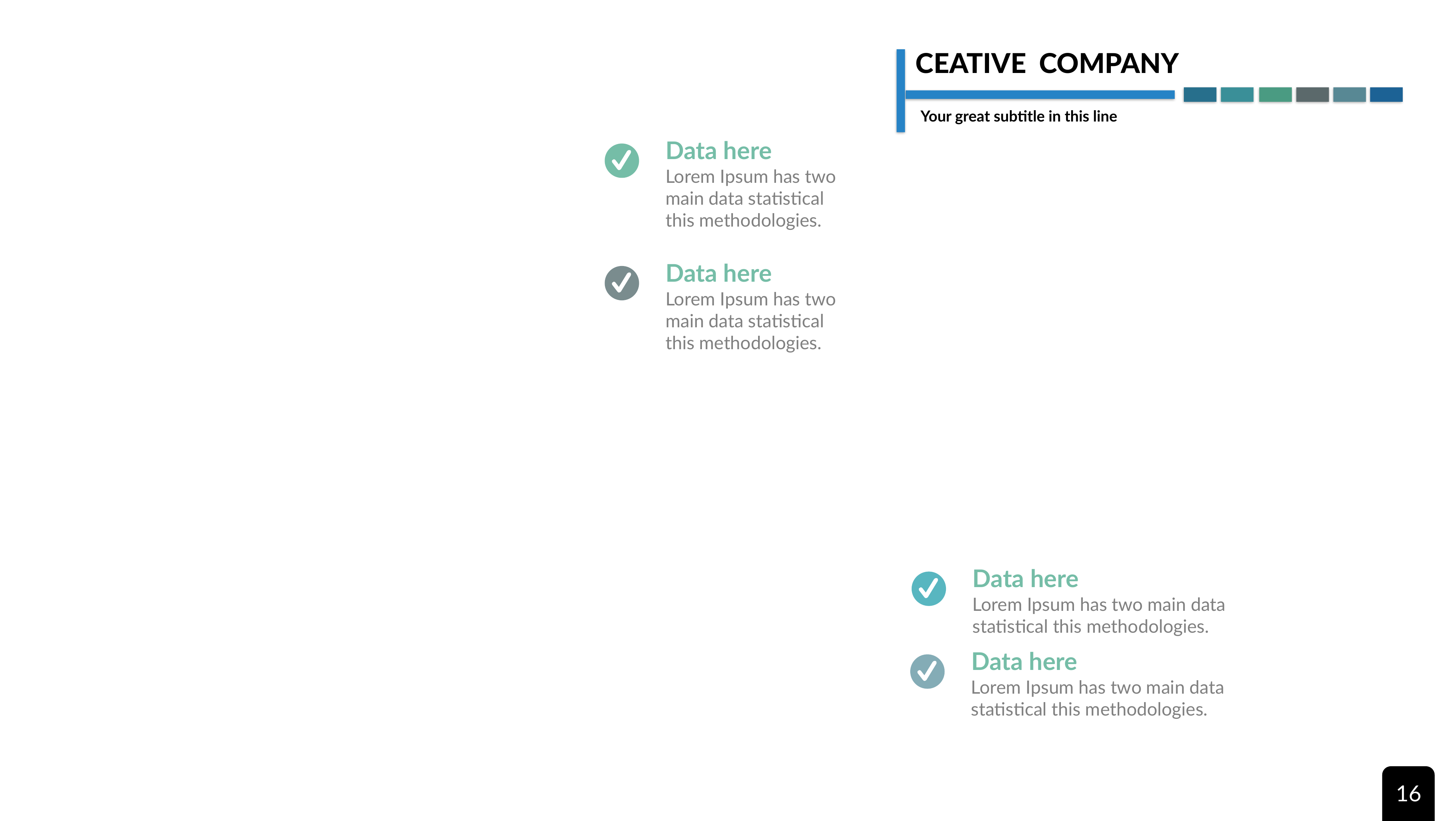

CEATIVE  COMPANY

Your great subtitle in this line

Data here

Lorem Ipsum has two main data statistical this methodologies.

Data here

Lorem Ipsum has two main data statistical this methodologies.

Data here

Lorem Ipsum has two main data statistical this methodologies.
Data here

Lorem Ipsum has two main data statistical this methodologies.